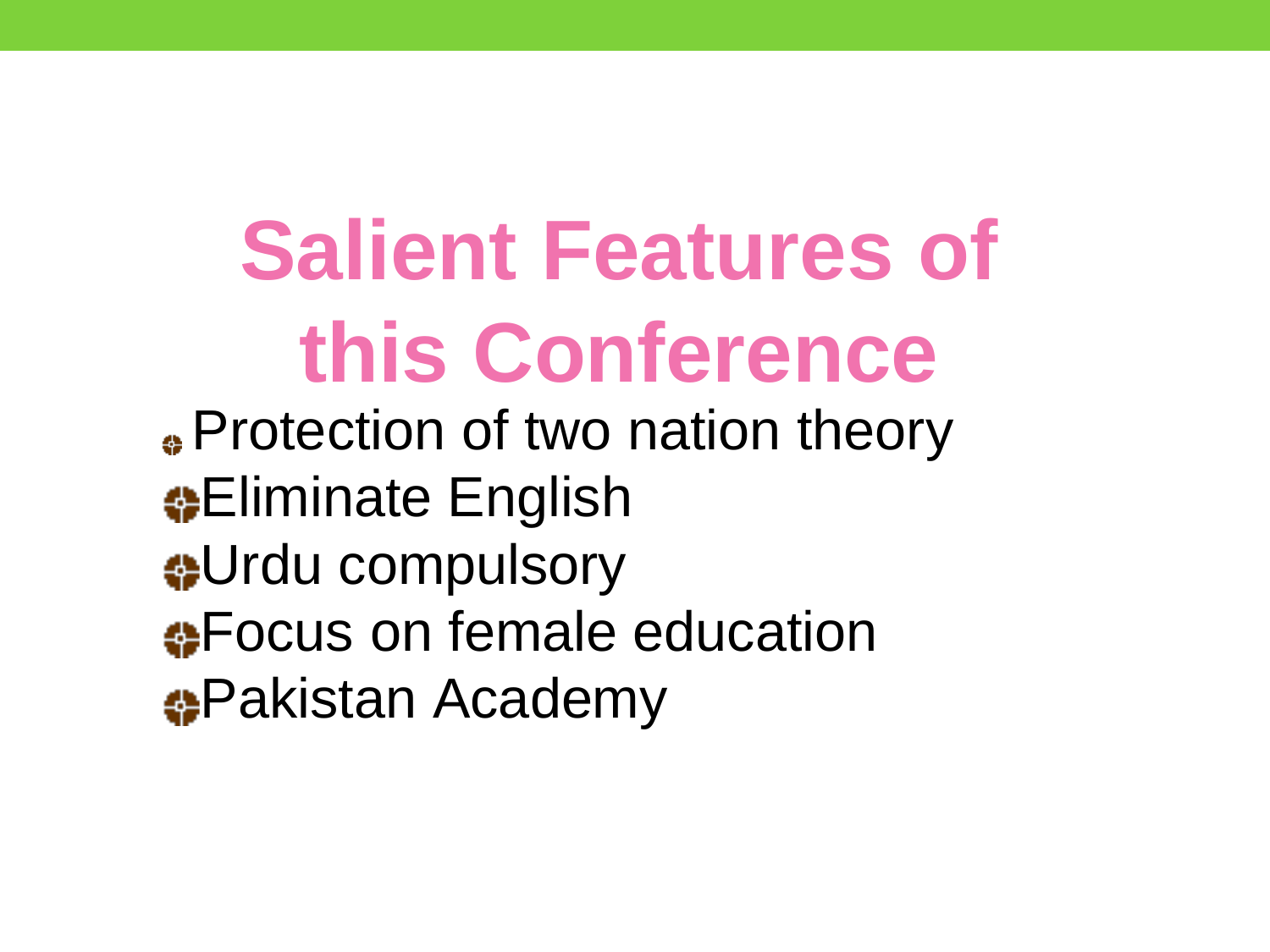

Salient
Features
of
this Conference
Protection of two nation theory
Eliminate English
Urdu compulsory
Focus on female education
Pakistan Academy